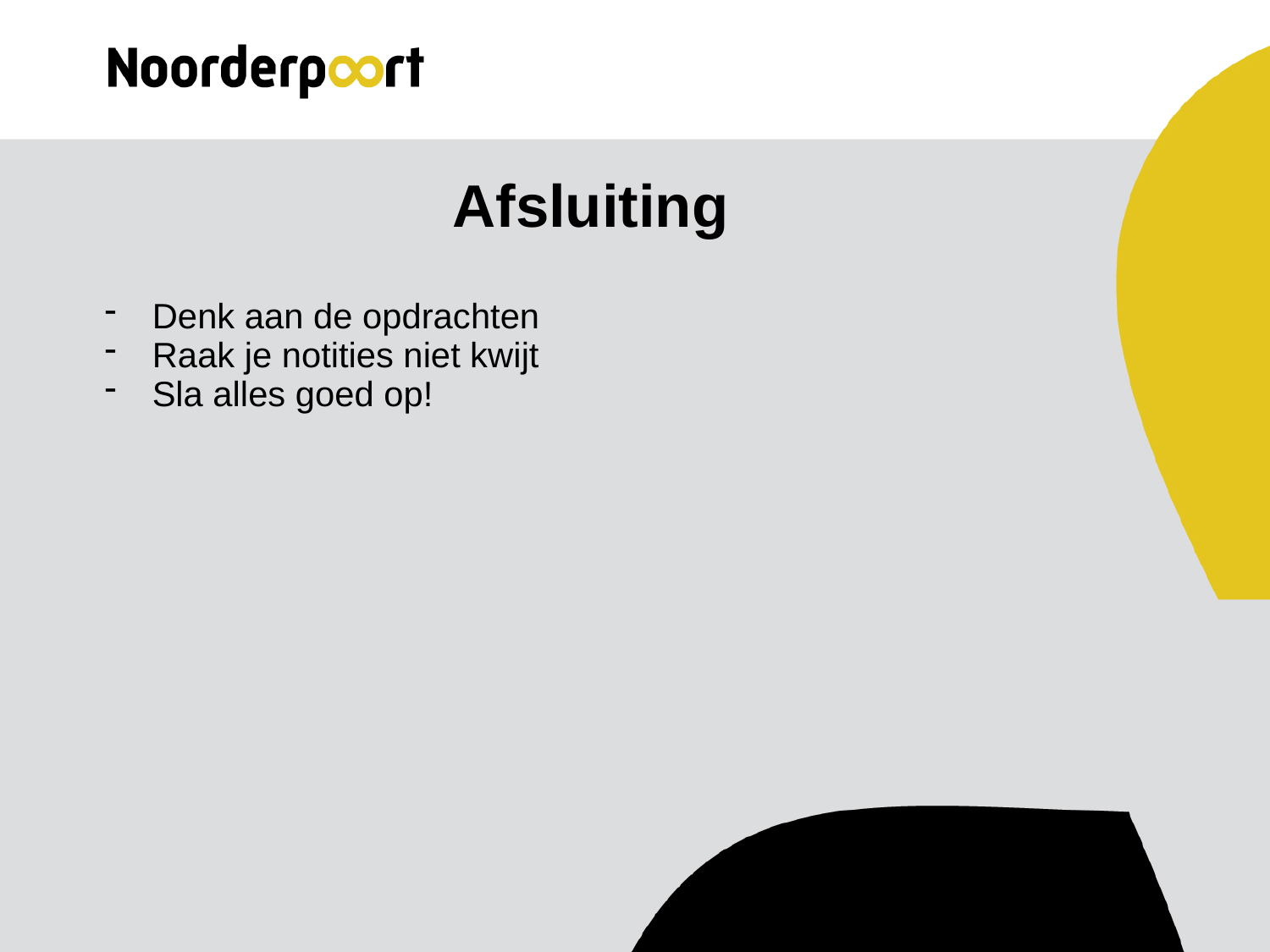

# Afsluiting
Denk aan de opdrachten
Raak je notities niet kwijt
Sla alles goed op!